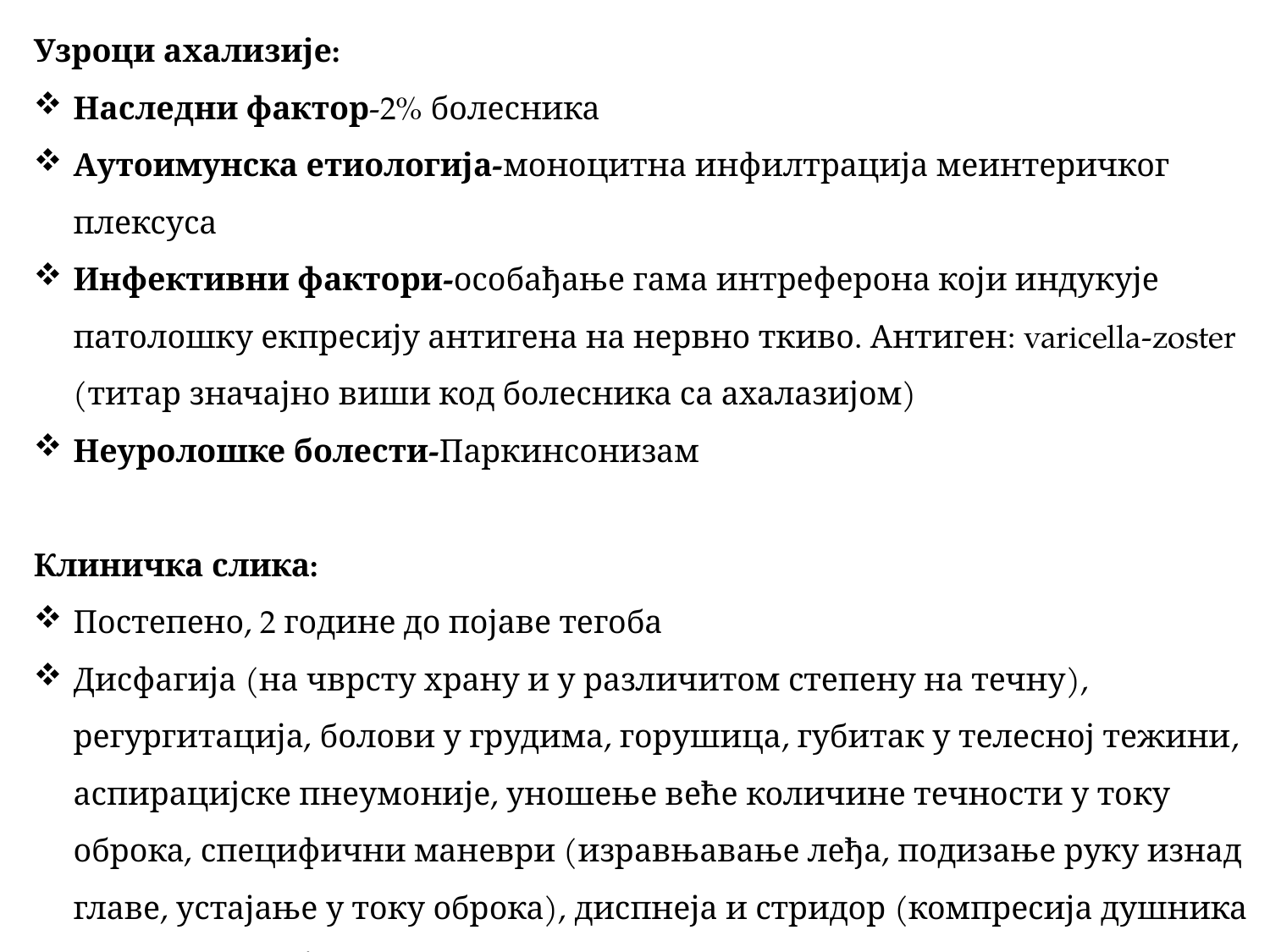

Узроци ахализије:
Наследни фактор-2% болесника
Аутоимунска етиологија-моноцитна инфилтрација меинтеричког плексуса
Инфективни фактори-особађање гама интреферона који индукује патолошку екпресију антигена на нервно ткиво. Антиген: varicella-zoster (титар значајно виши код болесника са ахалазијом)
Неуролошке болести-Паркинсонизам

Клиничка слика:
Постепено, 2 године до појаве тегоба
Дисфагија (на чврсту храну и у различитом степену на течну), регургитација, болови у грудима, горушица, губитак у телесној тежини, аспирацијске пнеумоније, уношење веће количине течности у току оброка, специфични маневри (изравњавање леђа, подизање руку изнад главе, устајање у току оброка), диспнеја и стридор (компресија душника дилатираним једњаком)